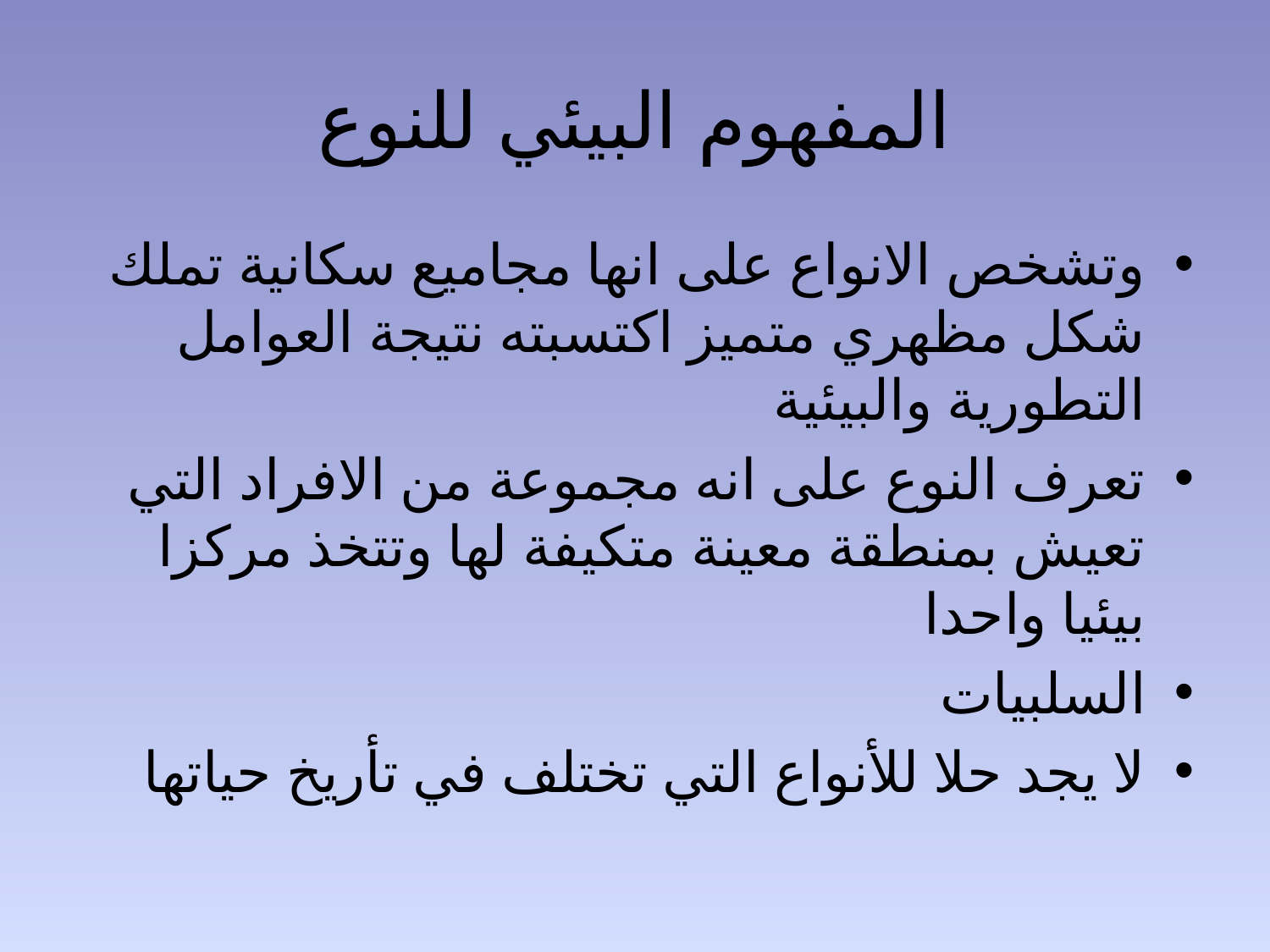

# المفهوم البيئي للنوع
وتشخص الانواع على انها مجاميع سكانية تملك شكل مظهري متميز اكتسبته نتيجة العوامل التطورية والبيئية
تعرف النوع على انه مجموعة من الافراد التي تعيش بمنطقة معينة متكيفة لها وتتخذ مركزا بيئيا واحدا
السلبيات
لا يجد حلا للأنواع التي تختلف في تأريخ حياتها